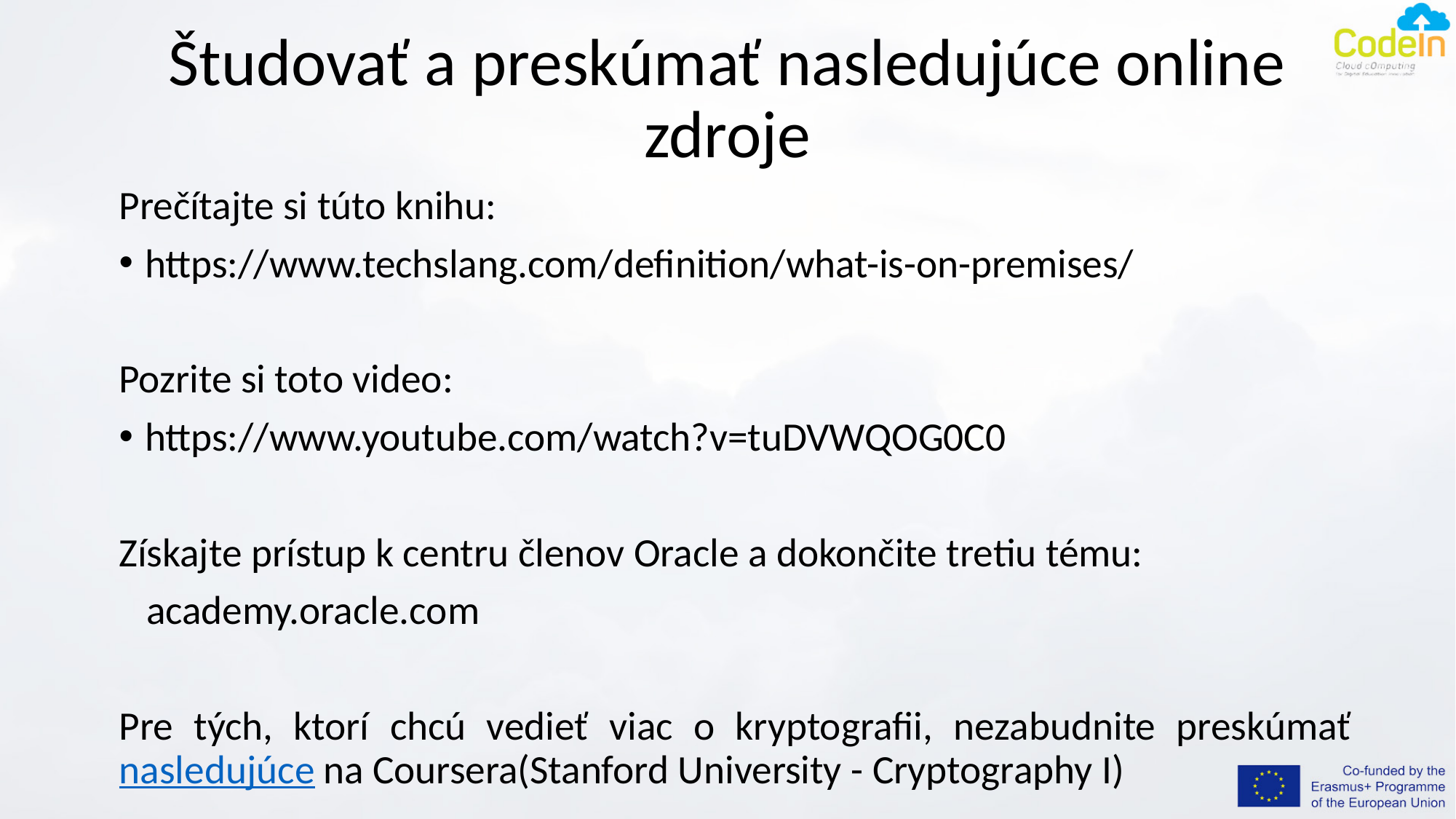

# Študovať a preskúmať nasledujúce online zdroje
Prečítajte si túto knihu:
https://www.techslang.com/definition/what-is-on-premises/

Pozrite si toto video:
https://www.youtube.com/watch?v=tuDVWQOG0C0

Získajte prístup k centru členov Oracle a dokončite tretiu tému:
   academy.oracle.com

Pre tých, ktorí chcú vedieť viac o kryptografii, nezabudnite preskúmať nasledujúce na Coursera(Stanford University - Cryptography I)